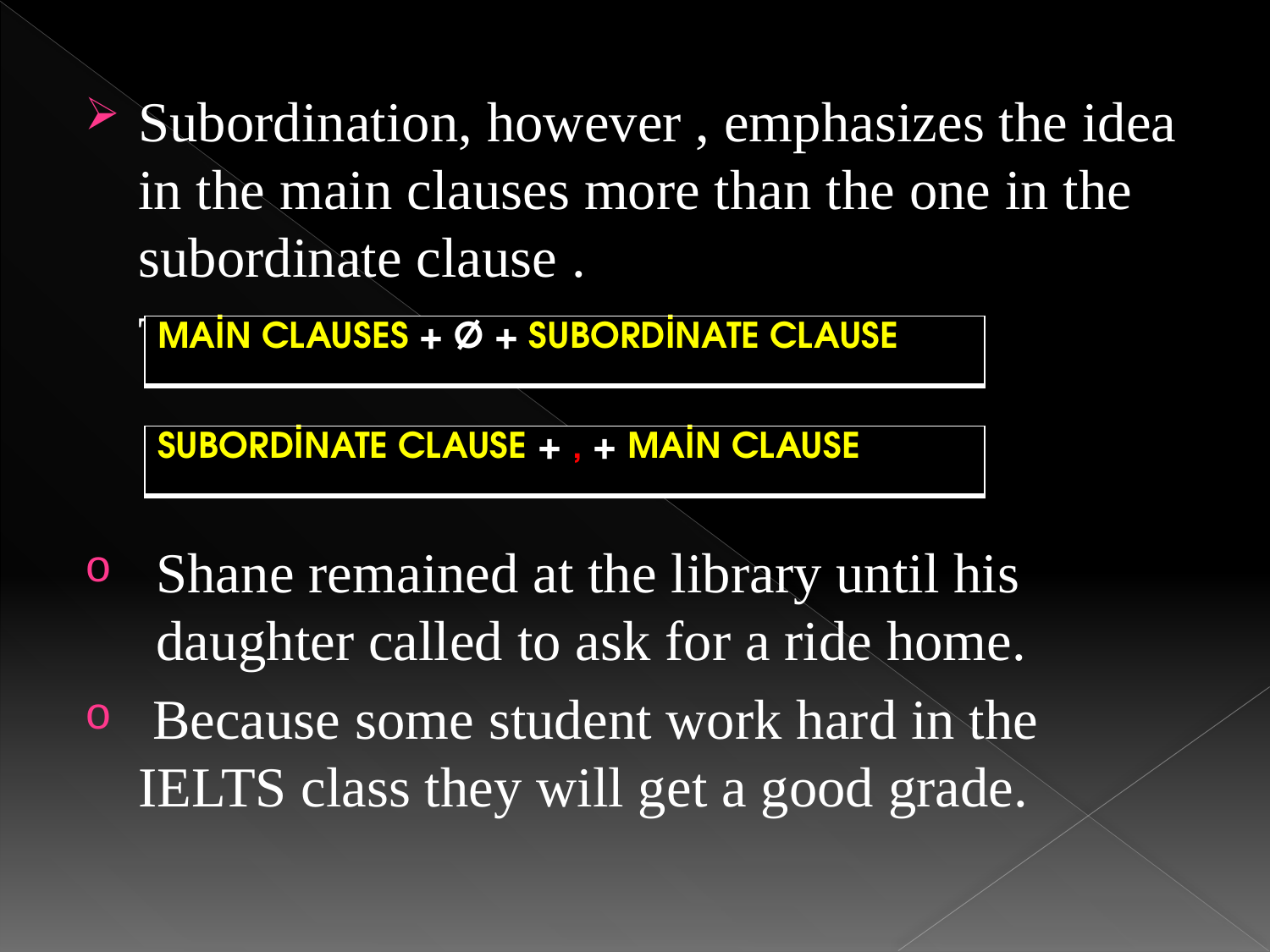

Subordination, however , emphasizes the idea in the main clauses more than the one in the subordinate clause .
	The patterns look like these:

Shane remained at the library until his daughter called to ask for a ride home.
 Because some student work hard in the   IELTS class they will get a good grade.

| MAİN CLAUSES + Ø + SUBORDİNATE CLAUSE |
| --- |
| SUBORDİNATE CLAUSE + , + MAİN CLAUSE |
| --- |